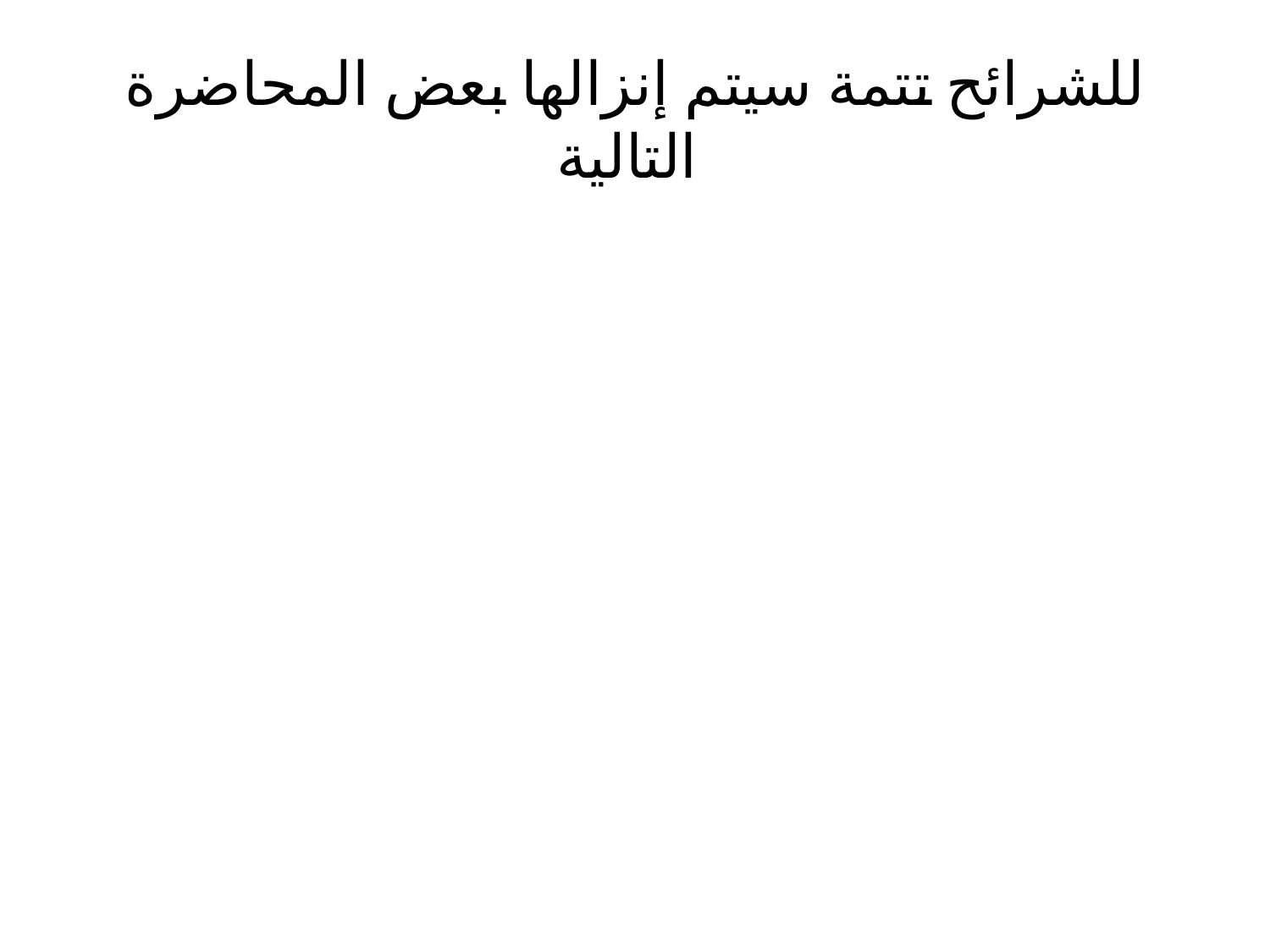

# للشرائح تتمة سيتم إنزالها بعض المحاضرة التالية